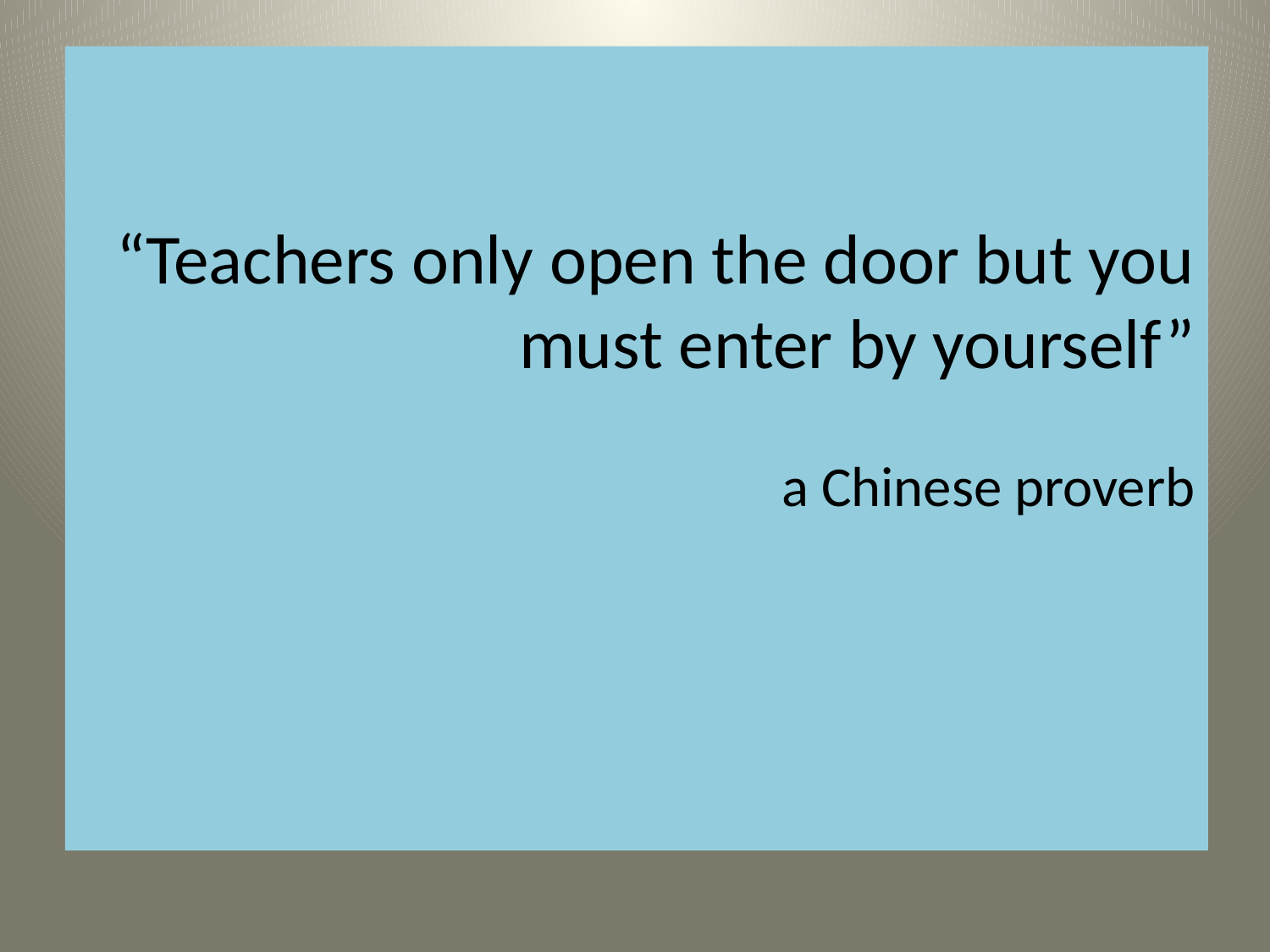

“Teachers only open the door but you must enter by yourself”
                                                                                                       a Chinese proverb